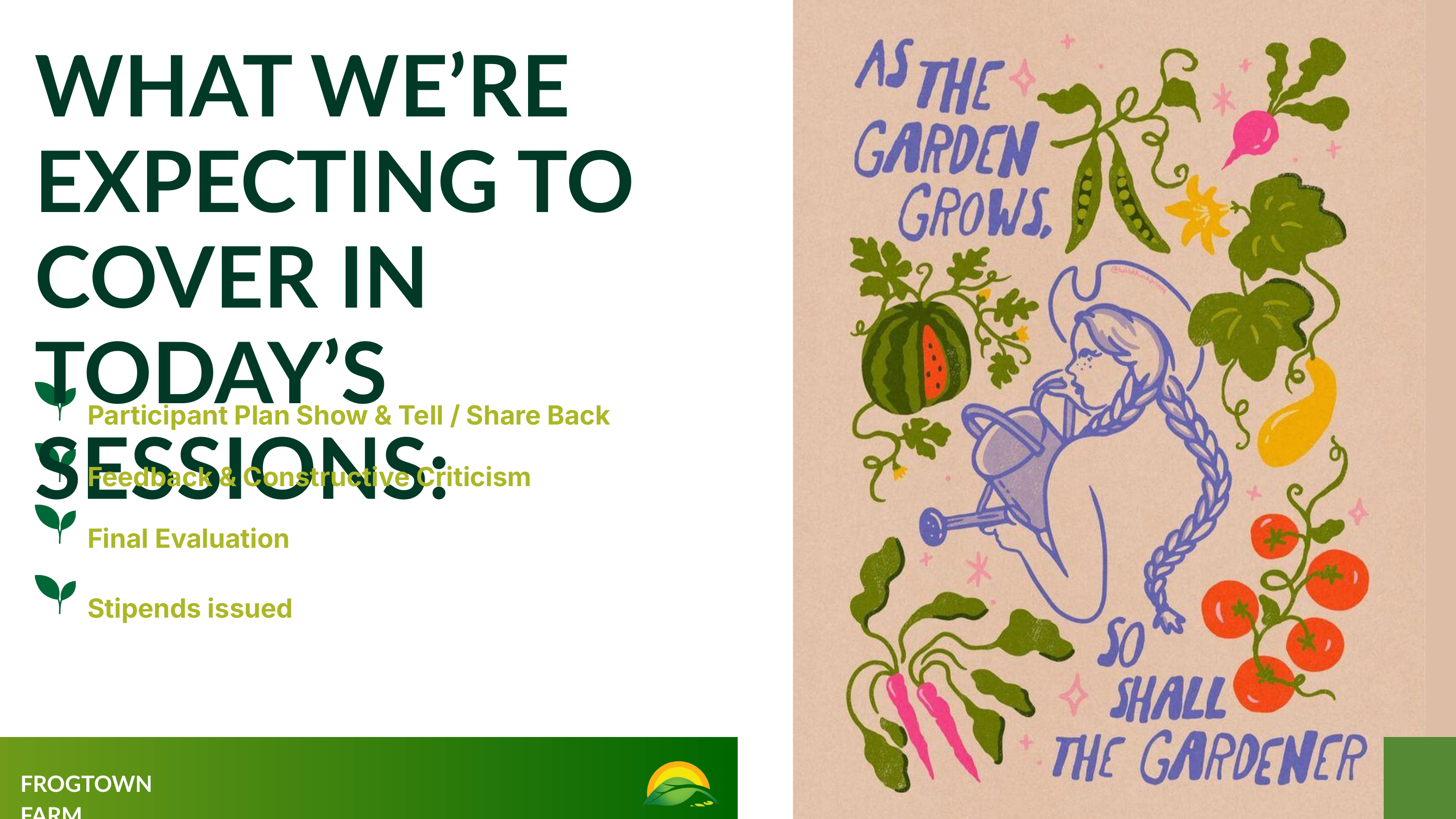

WHAT WE’RE EXPECTING TO COVER IN TODAY’S SESSIONS:

Participant Plan Show & Tell / Share Back

Feedback & Constructive Criticism

Final Evaluation

Stipends issued

FROGTOWN FARM